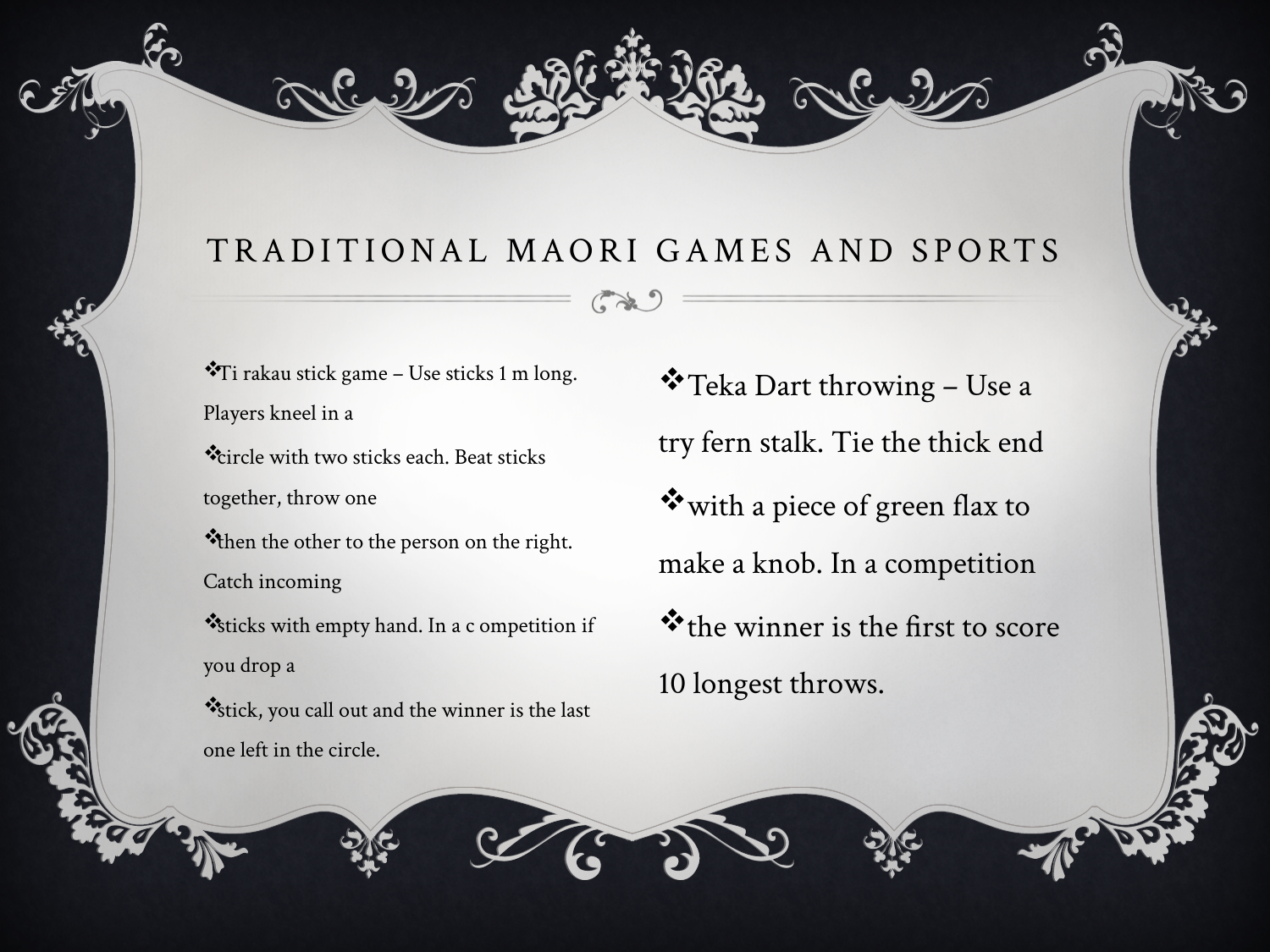

# Traditional Maori Games and Sports
Ti rakau stick game – Use sticks 1 m long. Players kneel in a
circle with two sticks each. Beat sticks together, throw one
then the other to the person on the right. Catch incoming
sticks with empty hand. In a c ompetition if you drop a
stick, you call out and the winner is the last one left in the circle.
Teka Dart throwing – Use a try fern stalk. Tie the thick end
with a piece of green flax to make a knob. In a competition
the winner is the first to score 10 longest throws.